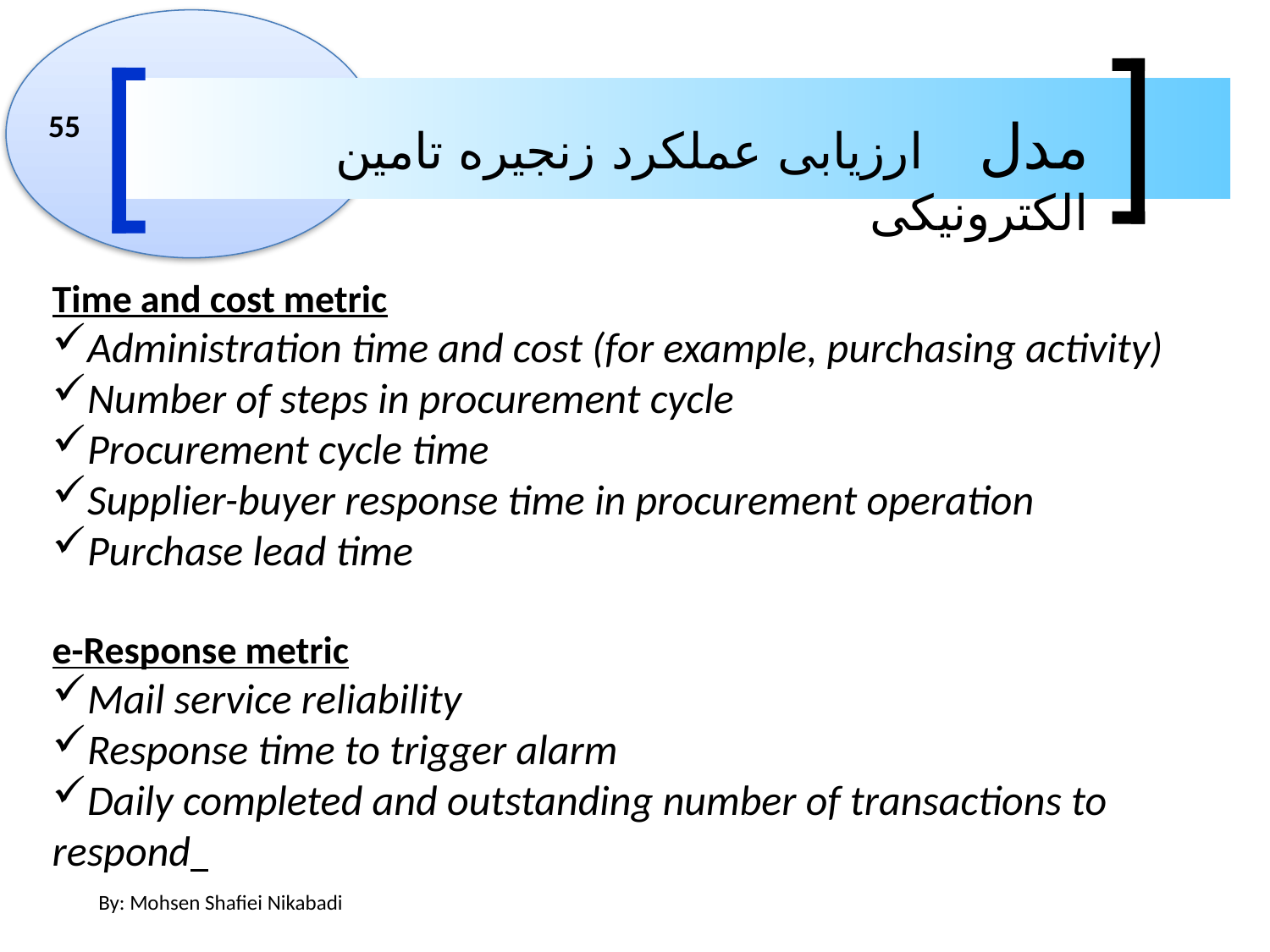

55
مدل   ارزیابی عملکرد زنجیره تامین الکترونیکی
Time and cost metric
Administration time and cost (for example, purchasing activity)
Number of steps in procurement cycle
Procurement cycle time
Supplier-buyer response time in procurement operation
Purchase lead time

e-Response metric
Mail service reliability
Response time to trigger alarm
Daily completed and outstanding number of transactions to respond
By: Mohsen Shafiei Nikabadi